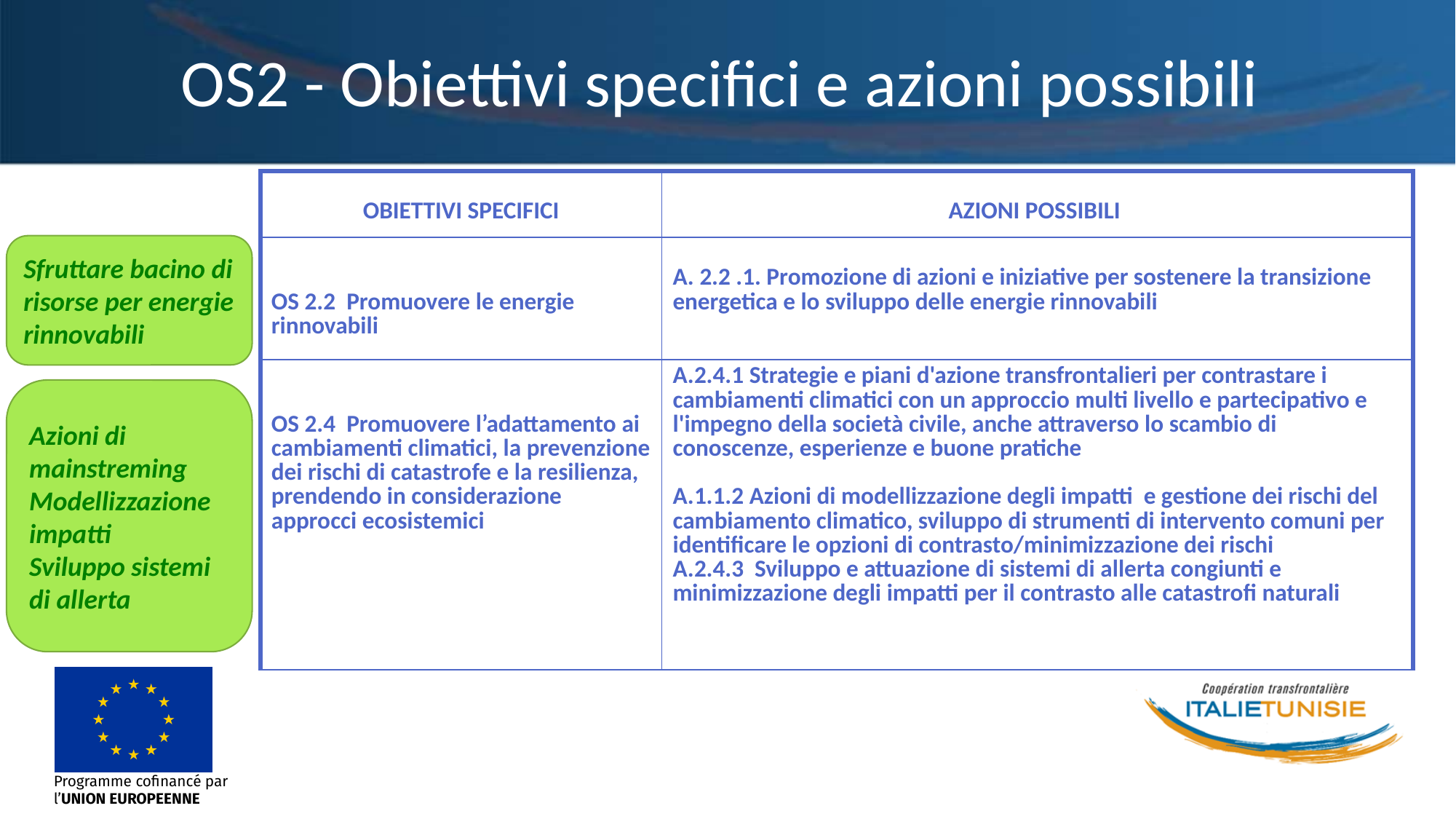

# OS2 - Obiettivi specifici e azioni possibili

| OBIETTIVI SPECIFICI | AZIONI POSSIBILI |
| --- | --- |
| OS 2.2 Promuovere le energie rinnovabili | A. 2.2 .1. Promozione di azioni e iniziative per sostenere la transizione energetica e lo sviluppo delle energie rinnovabili |
| OS 2.4 Promuovere l’adattamento ai cambiamenti climatici, la prevenzione dei rischi di catastrofe e la resilienza, prendendo in considerazione approcci ecosistemici | A.2.4.1 Strategie e piani d'azione transfrontalieri per contrastare i cambiamenti climatici con un approccio multi livello e partecipativo e l'impegno della società civile, anche attraverso lo scambio di conoscenze, esperienze e buone pratiche A.1.1.2 Azioni di modellizzazione degli impatti e gestione dei rischi del cambiamento climatico, sviluppo di strumenti di intervento comuni per identificare le opzioni di contrasto/minimizzazione dei rischi A.2.4.3 Sviluppo e attuazione di sistemi di allerta congiunti e minimizzazione degli impatti per il contrasto alle catastrofi naturali |
Sfruttare bacino di risorse per energie rinnovabili
Azioni di mainstreming
Modellizzazione impatti
Sviluppo sistemi di allerta